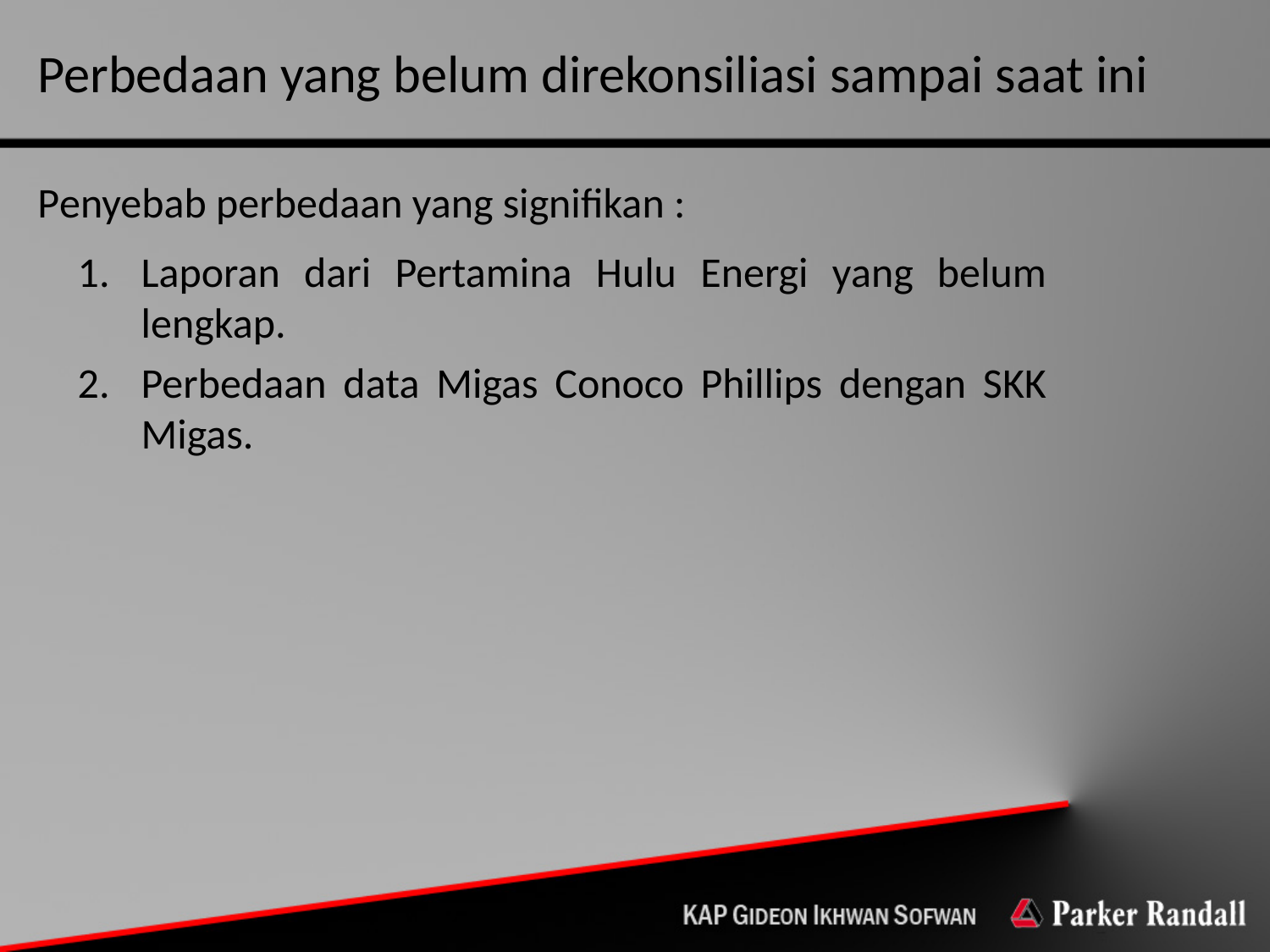

Perbedaan yang belum direkonsiliasi sampai saat ini
Penyebab perbedaan yang signifikan :
Laporan dari Pertamina Hulu Energi yang belum lengkap.
Perbedaan data Migas Conoco Phillips dengan SKK Migas.